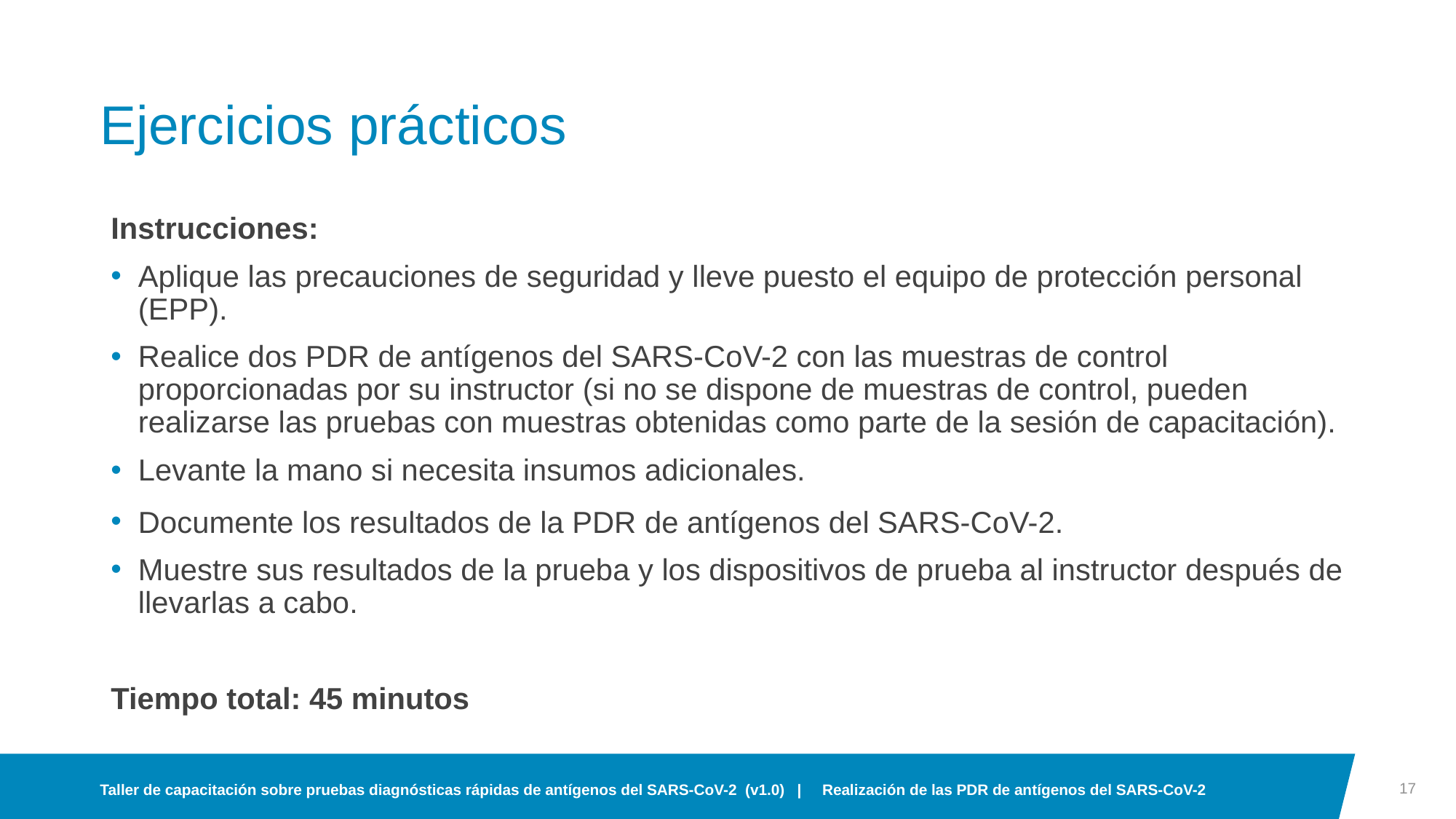

# Ejercicios prácticos
Instrucciones:
Aplique las precauciones de seguridad y lleve puesto el equipo de protección personal (EPP).
Realice dos PDR de antígenos del SARS-CoV-2 con las muestras de control proporcionadas por su instructor (si no se dispone de muestras de control, pueden realizarse las pruebas con muestras obtenidas como parte de la sesión de capacitación).
Levante la mano si necesita insumos adicionales.
Documente los resultados de la PDR de antígenos del SARS-CoV-2.
Muestre sus resultados de la prueba y los dispositivos de prueba al instructor después de llevarlas a cabo.

Tiempo total: 45 minutos

17
Taller de capacitación sobre pruebas diagnósticas rápidas de antígenos del SARS-CoV-2  (v1.0)   |     Realización de las PDR de antígenos del SARS-CoV-2